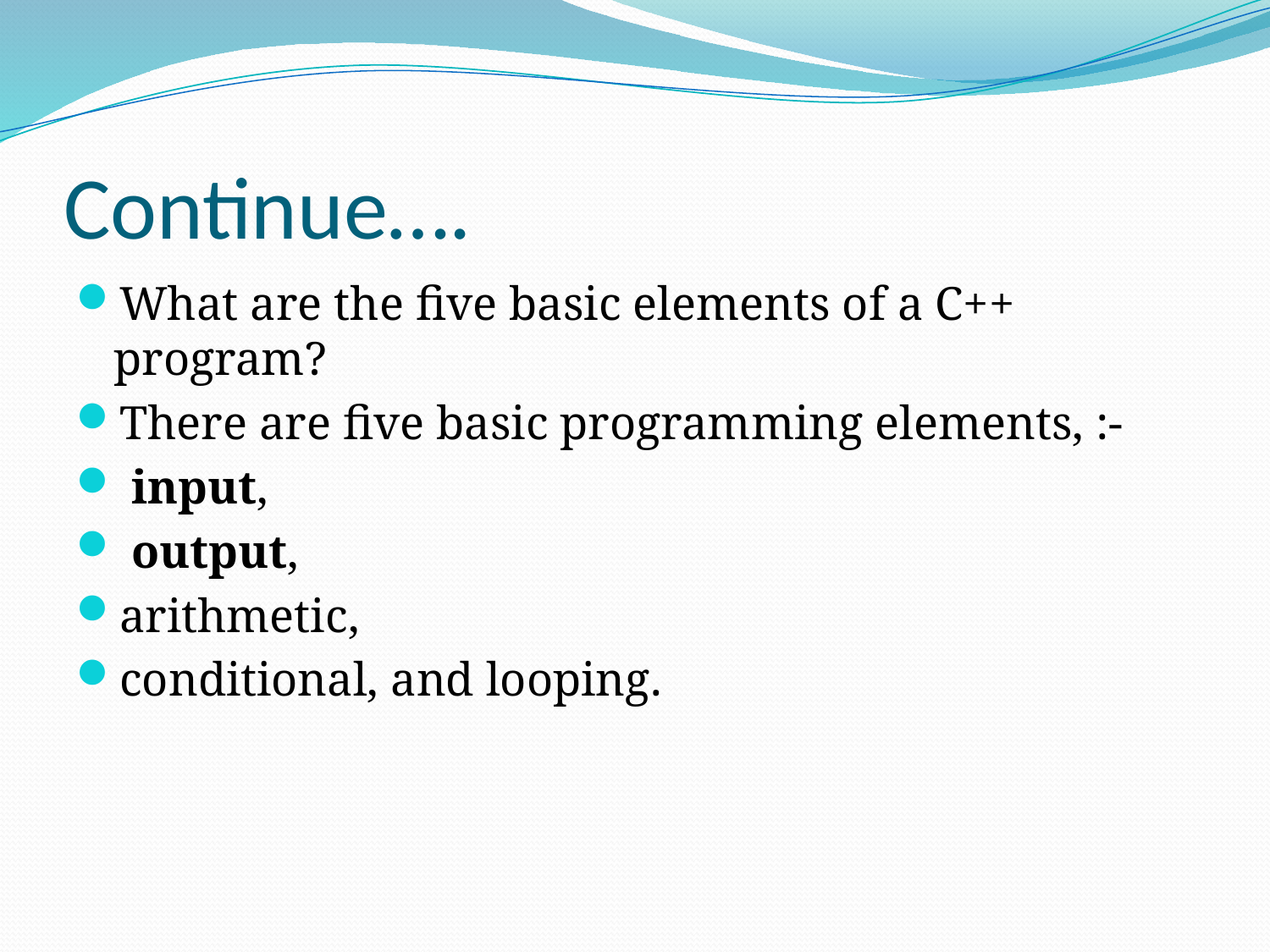

# Continue….
What are the five basic elements of a C++ program?
There are five basic programming elements, :-
 input,
 output,
arithmetic,
conditional, and looping.